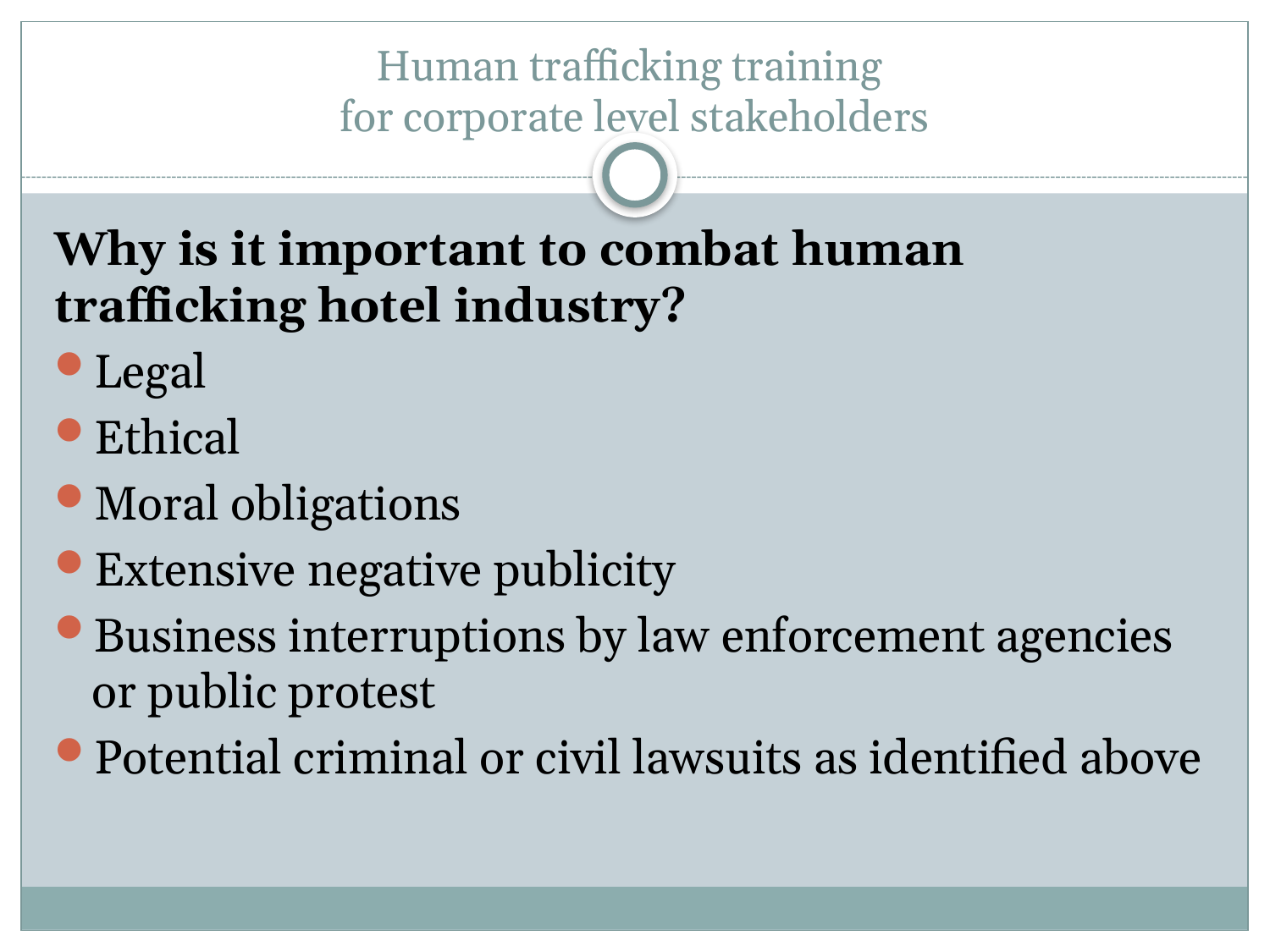

# Human trafficking training for corporate level stakeholders
Why is it important to combat human trafficking hotel industry?
Legal
Ethical
Moral obligations
Extensive negative publicity
Business interruptions by law enforcement agencies or public protest
Potential criminal or civil lawsuits as identified above